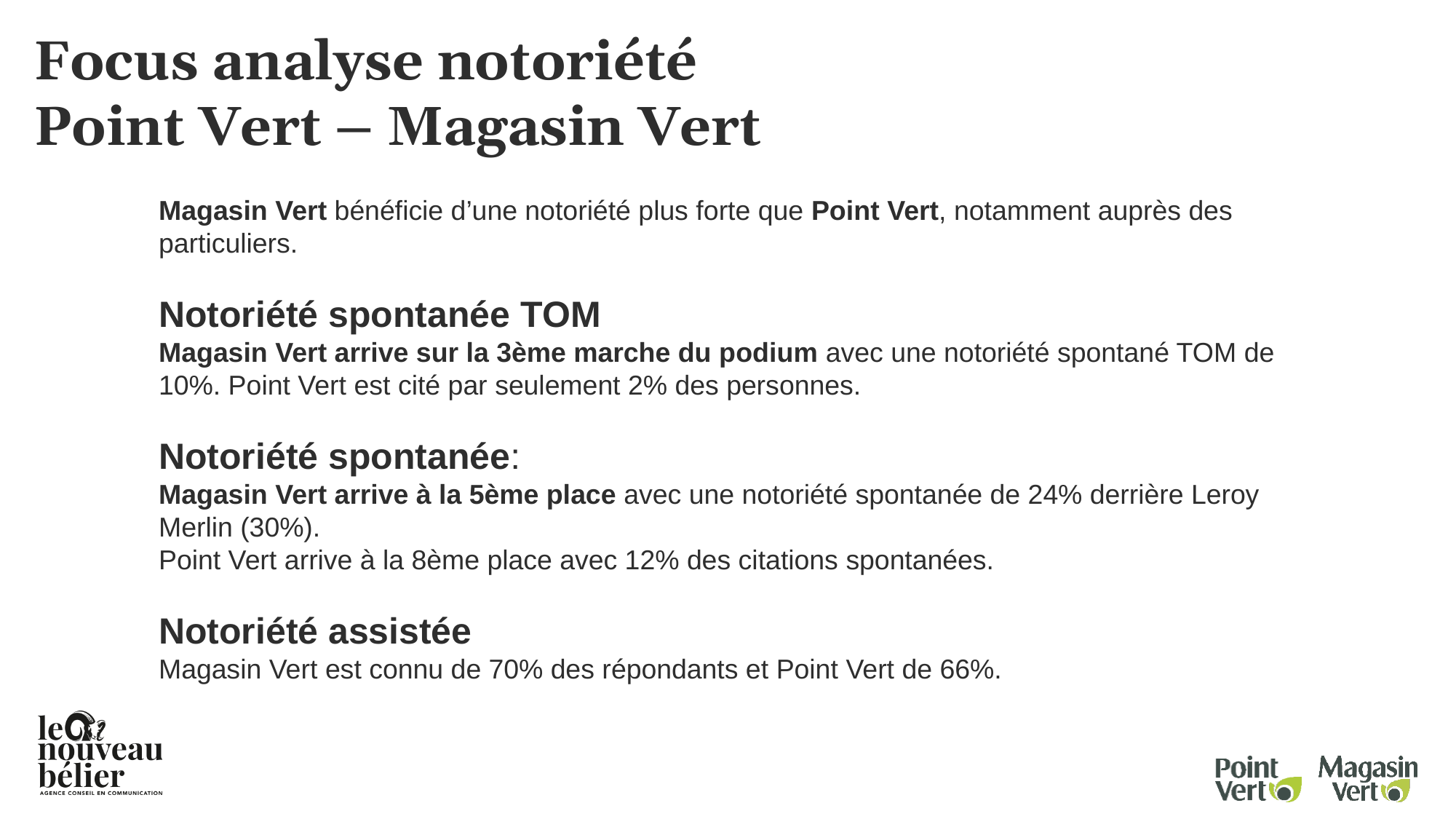

Focus analyse notoriété
Point Vert – Magasin Vert
Magasin Vert bénéficie d’une notoriété plus forte que Point Vert, notamment auprès des particuliers.
Notoriété spontanée TOM
Magasin Vert arrive sur la 3ème marche du podium avec une notoriété spontané TOM de 10%. Point Vert est cité par seulement 2% des personnes.
Notoriété spontanée:
Magasin Vert arrive à la 5ème place avec une notoriété spontanée de 24% derrière Leroy Merlin (30%).
Point Vert arrive à la 8ème place avec 12% des citations spontanées.
Notoriété assistée
Magasin Vert est connu de 70% des répondants et Point Vert de 66%.